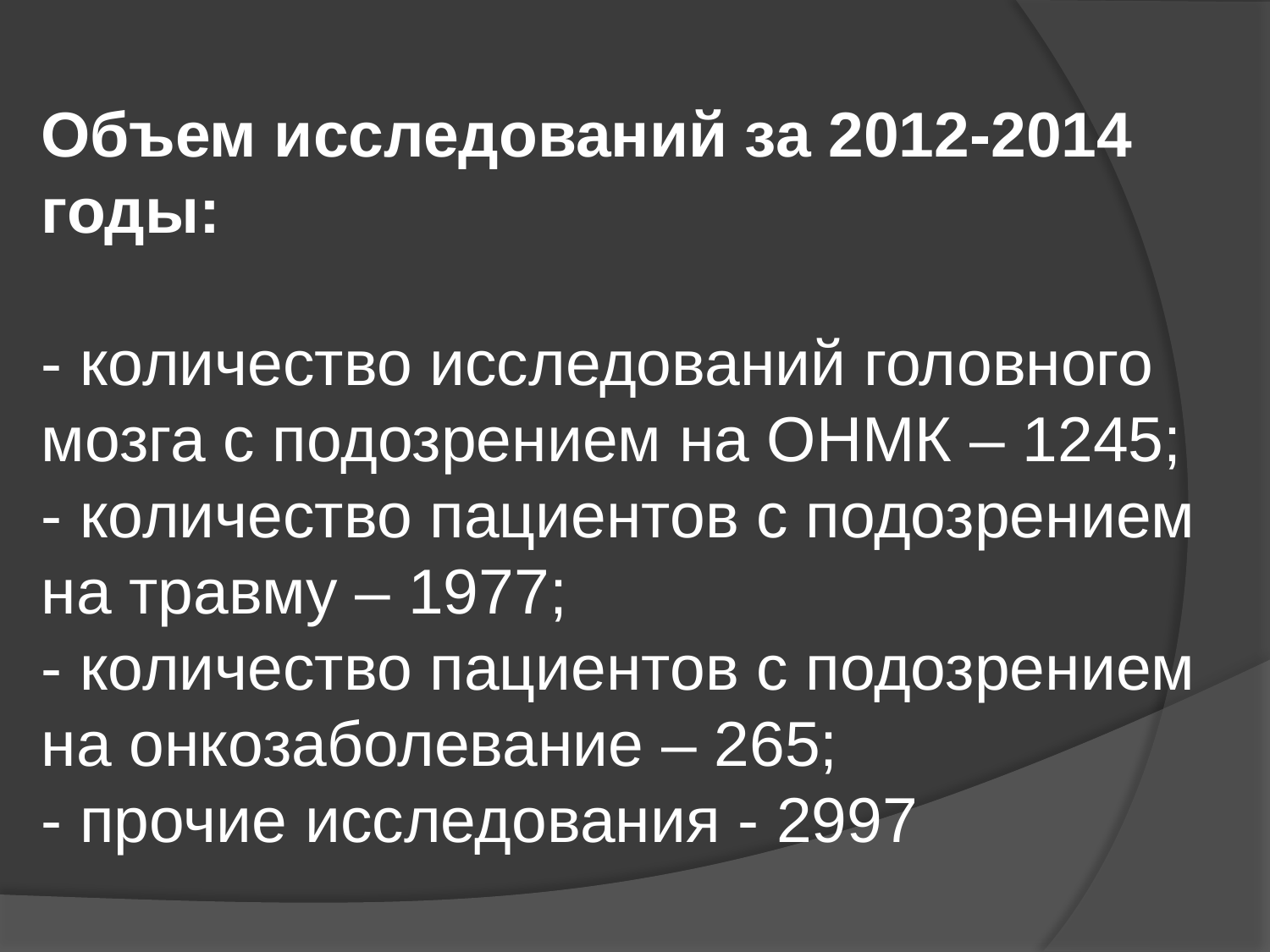

# Объем исследований за 2012-2014 годы: - количество исследований головного мозга с подозрением на ОНМК – 1245; - количество пациентов с подозрением на травму – 1977; - количество пациентов с подозрением на онкозаболевание – 265; - прочие исследования - 2997